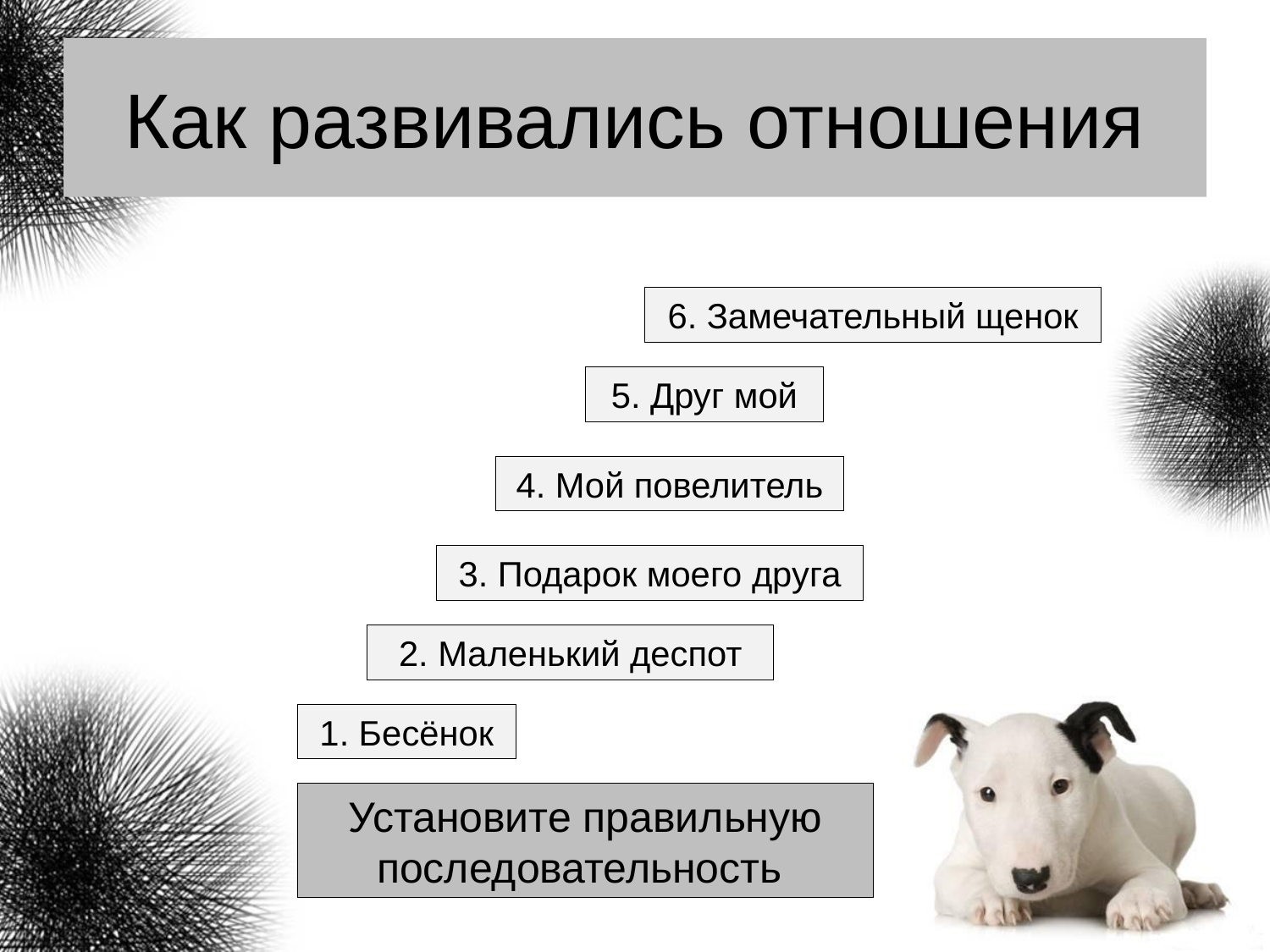

# Как развивались отношения
6. Замечательный щенок
5. Друг мой
4. Мой повелитель
3. Подарок моего друга
2. Маленький деспот
1. Бесёнок
Установите правильную последовательность